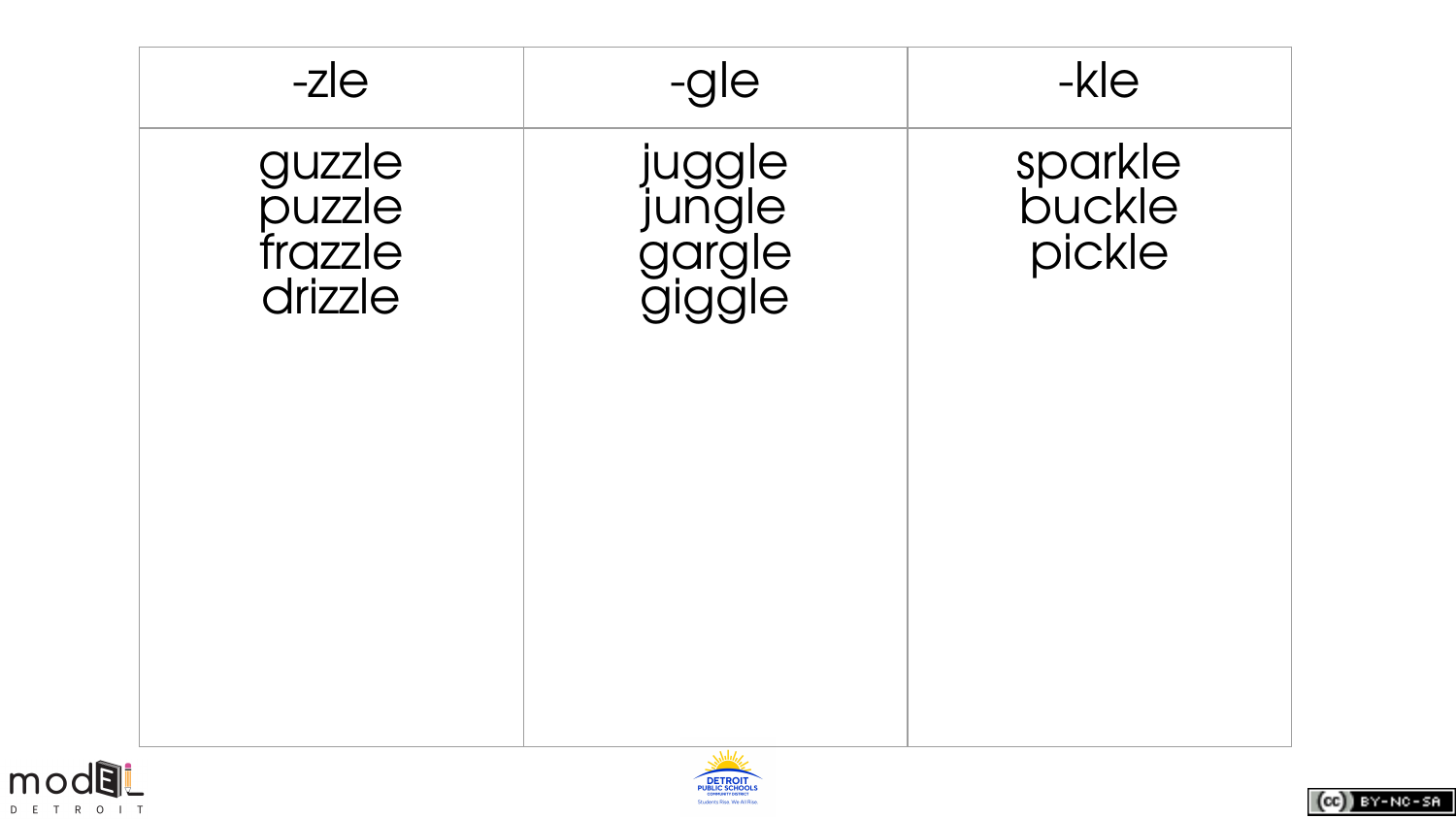

| -zle | -gle | -kle |
| --- | --- | --- |
| guzzle puzzle frazzle drizzle | juggle jungle gargle giggle | sparkle buckle pickle |